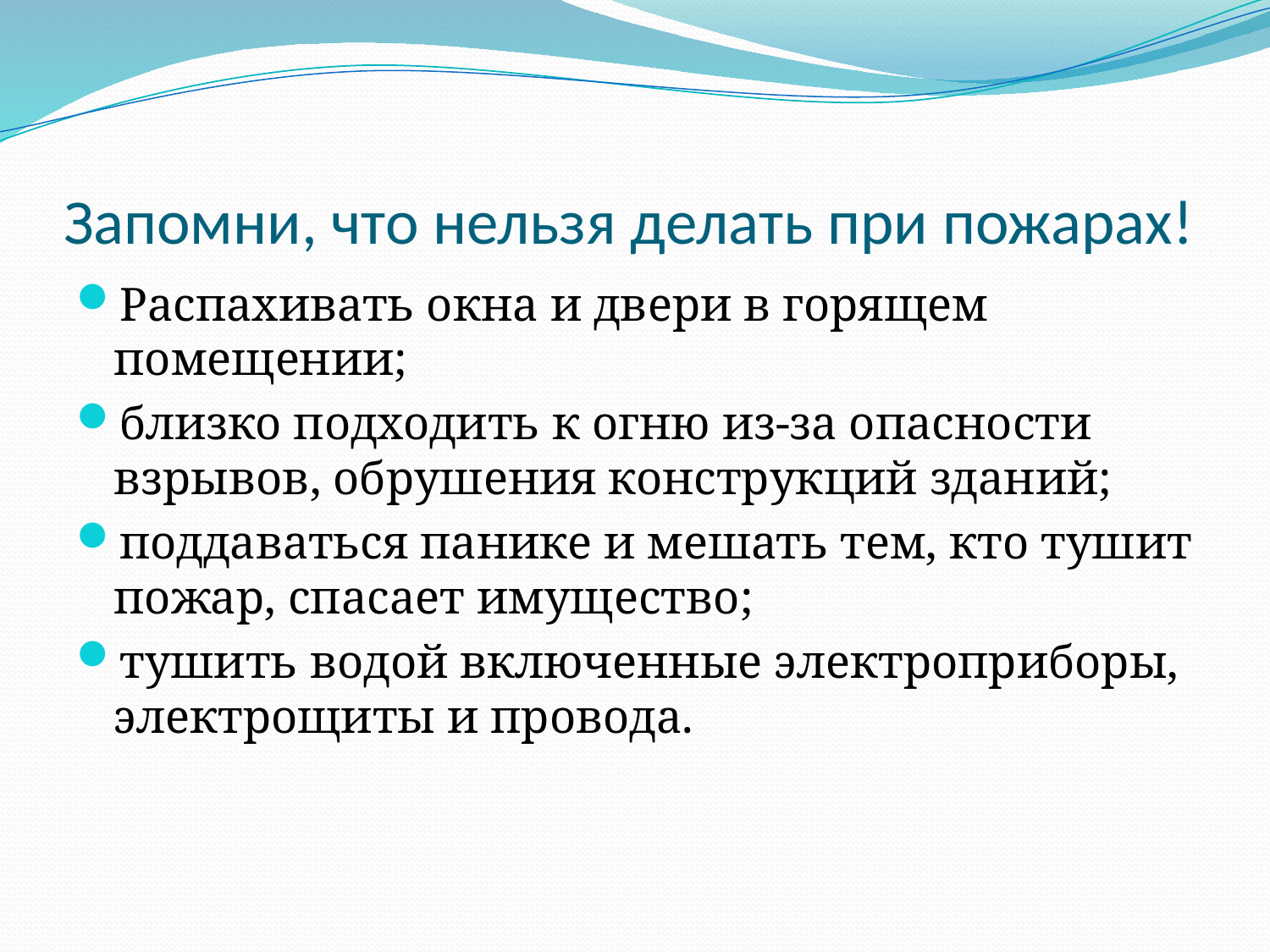

# Запомни, что нельзя делать при пожарах!
Распахивать окна и двери в горящем помещении;
близко подходить к огню из-за опасности взрывов, обрушения конструкций зданий;
поддаваться панике и мешать тем, кто тушит пожар, спасает имущество;
тушить водой включенные электроприборы, электрощиты и провода.